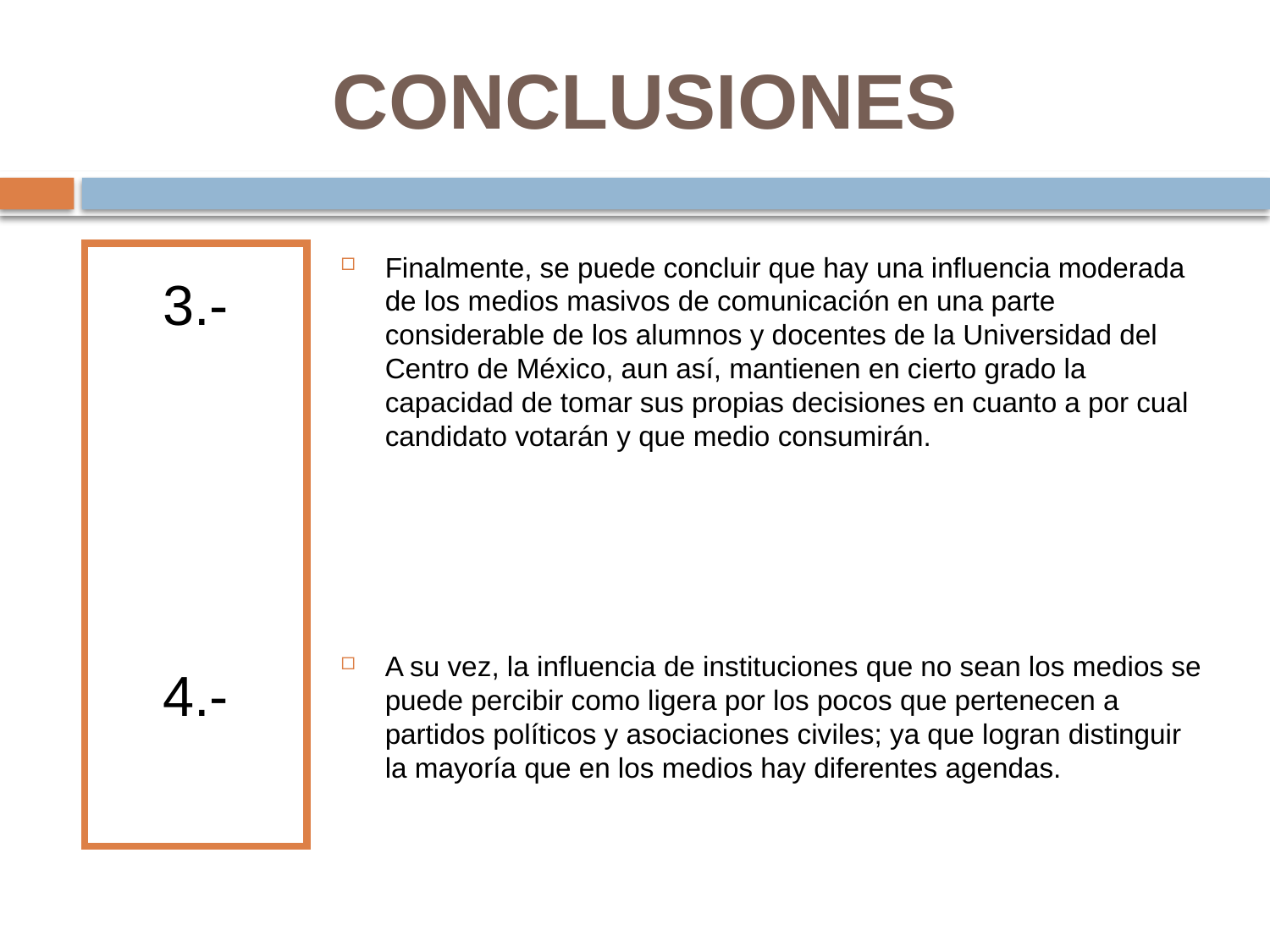

# CONCLUSIONES
3.-

4.-
Finalmente, se puede concluir que hay una influencia moderada de los medios masivos de comunicación en una parte considerable de los alumnos y docentes de la Universidad del Centro de México, aun así, mantienen en cierto grado la capacidad de tomar sus propias decisiones en cuanto a por cual candidato votarán y que medio consumirán.

A su vez, la influencia de instituciones que no sean los medios se puede percibir como ligera por los pocos que pertenecen a partidos políticos y asociaciones civiles; ya que logran distinguir la mayoría que en los medios hay diferentes agendas.